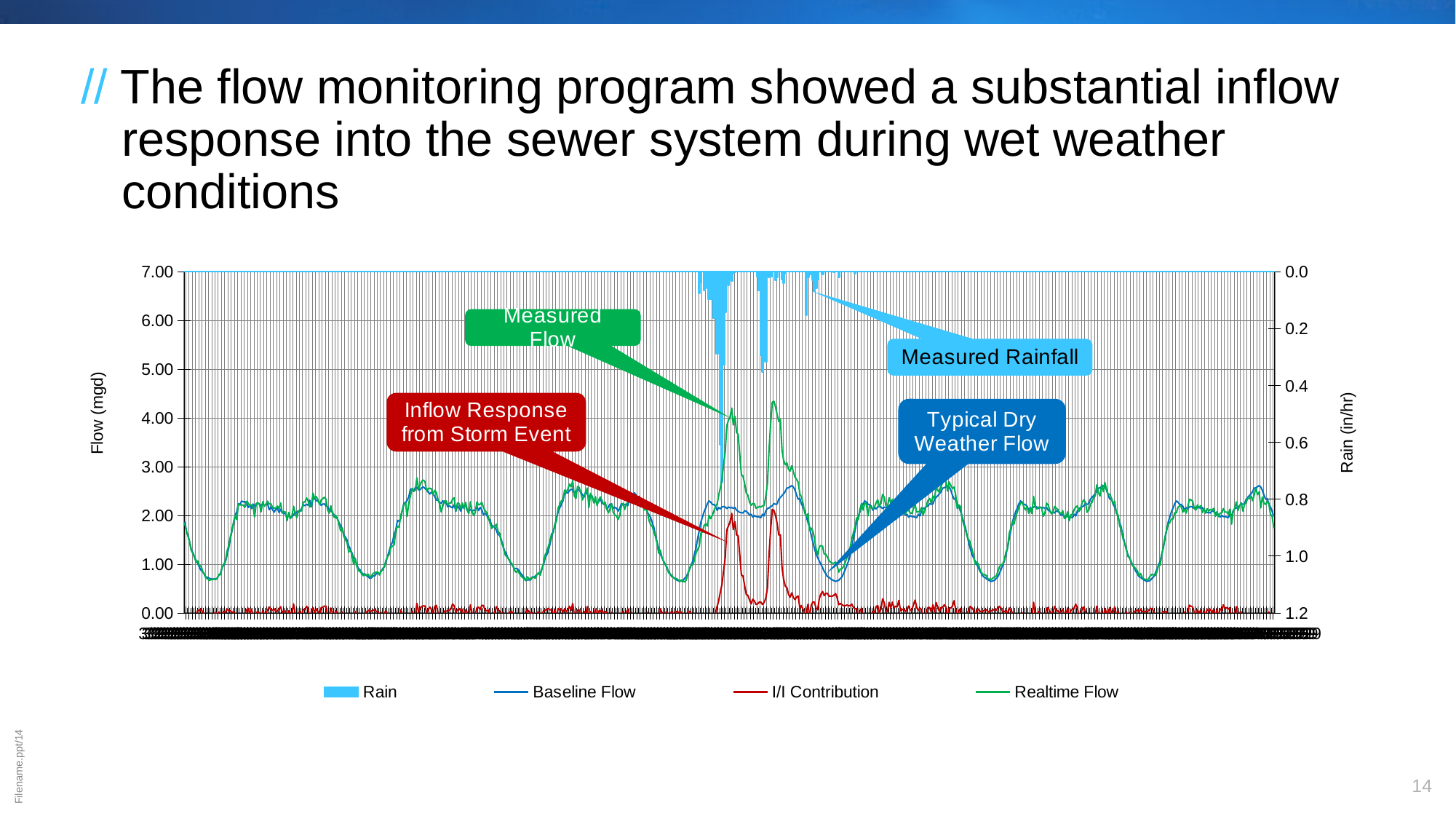

# // The flow monitoring program showed a substantial inflow response into the sewer system during wet weather conditions

[unsupported chart]

14